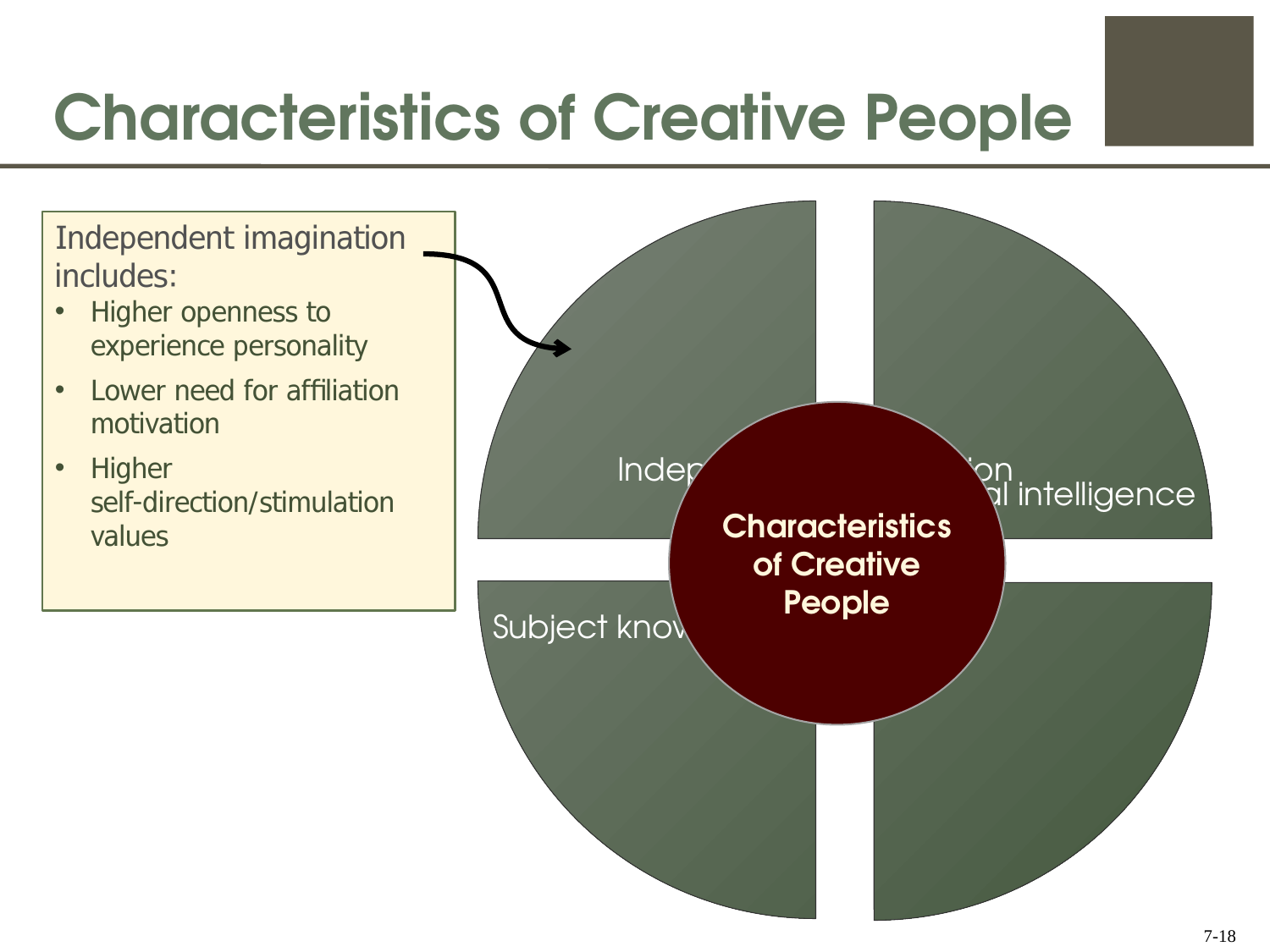

# Characteristics of Creative People

Cognitive and practical intelligence

Persistence

Subject knowledge/experience
Independent imagination

Independent imagination includes:
Higher openness to experience personality
Lower need for affiliation motivation
Higher self-direction/stimulation values

Characteristics of Creative People